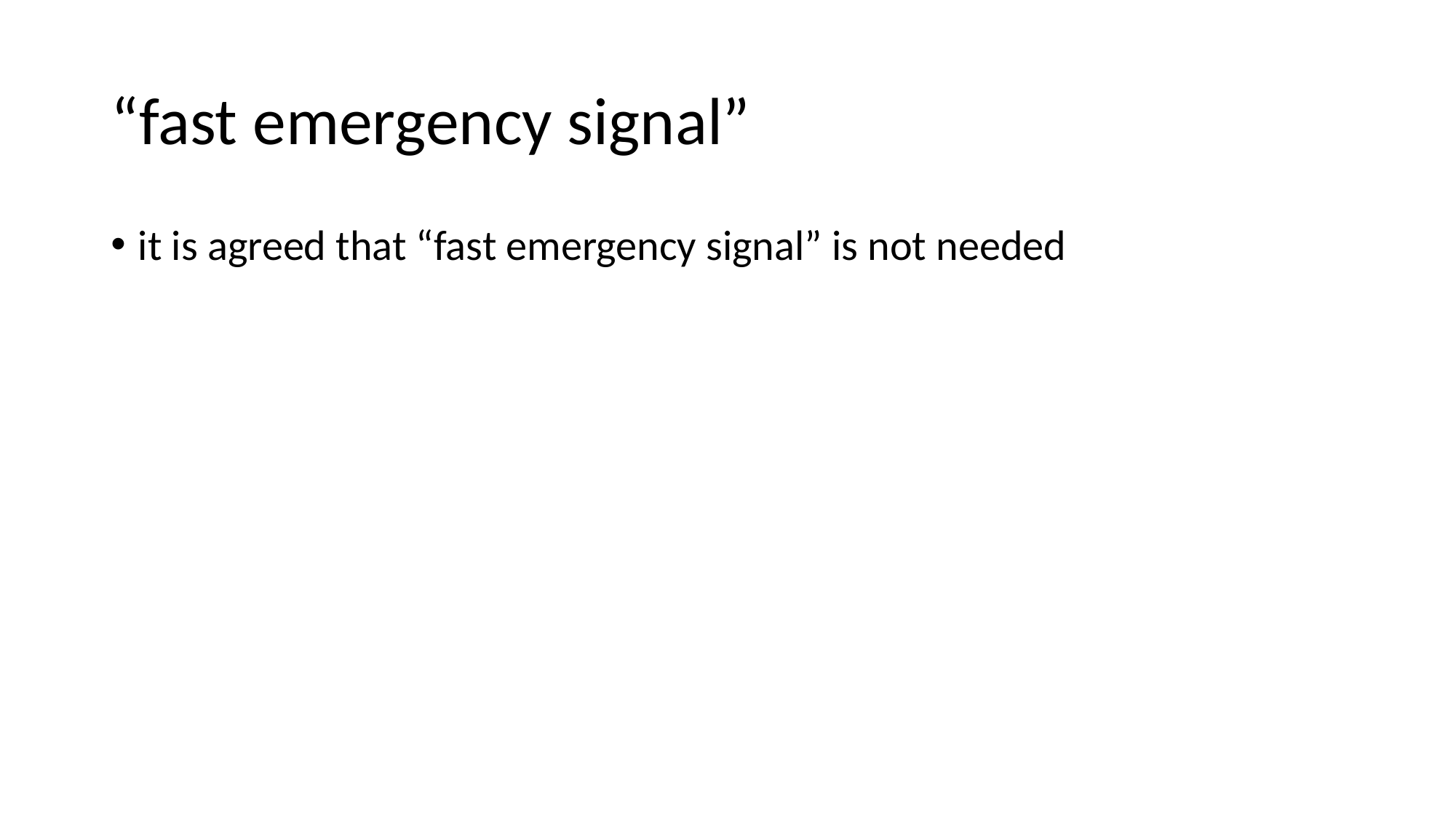

# “fast emergency signal”
it is agreed that “fast emergency signal” is not needed